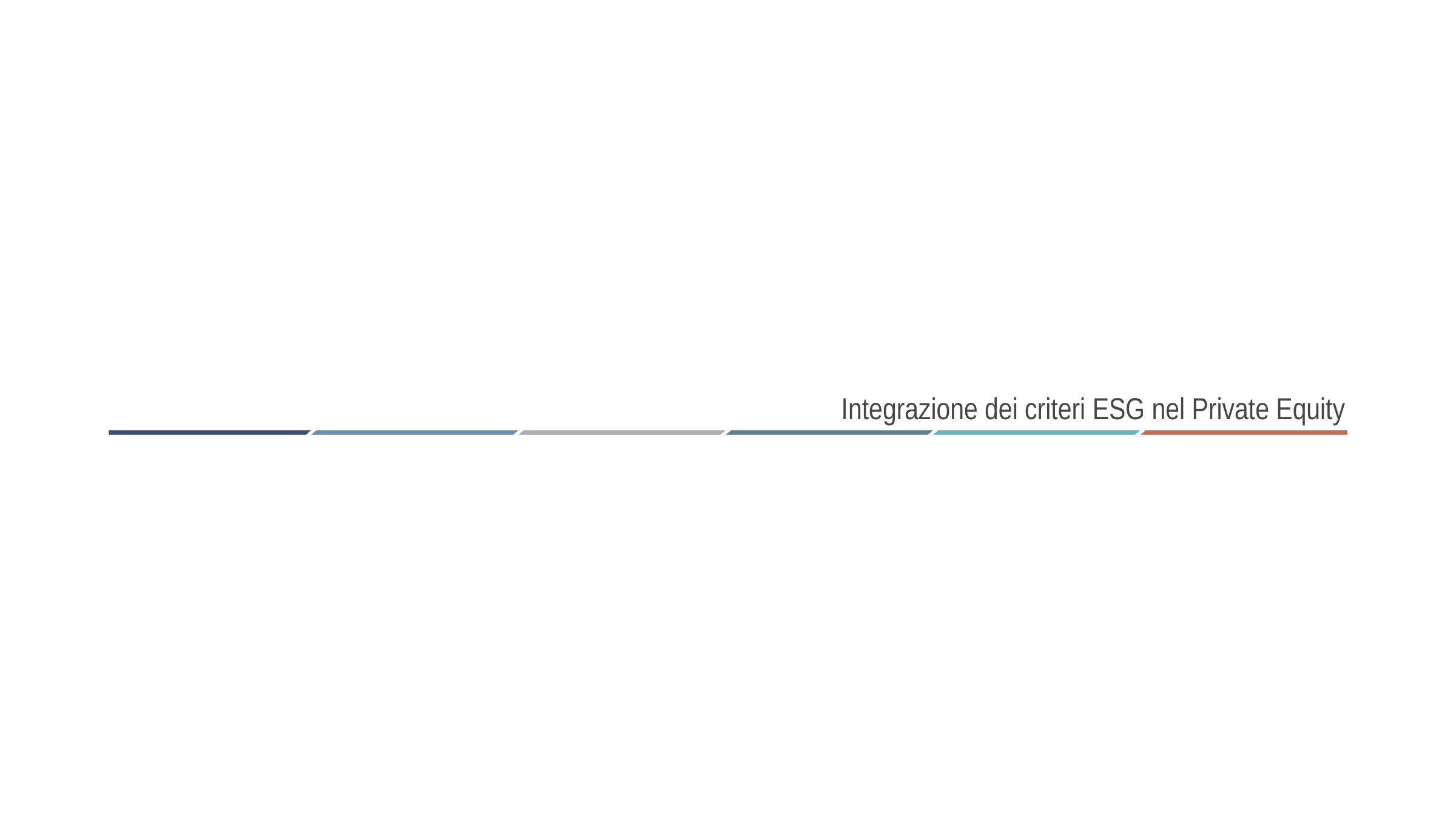

Integrazione dei criteri ESG nel Private Equity